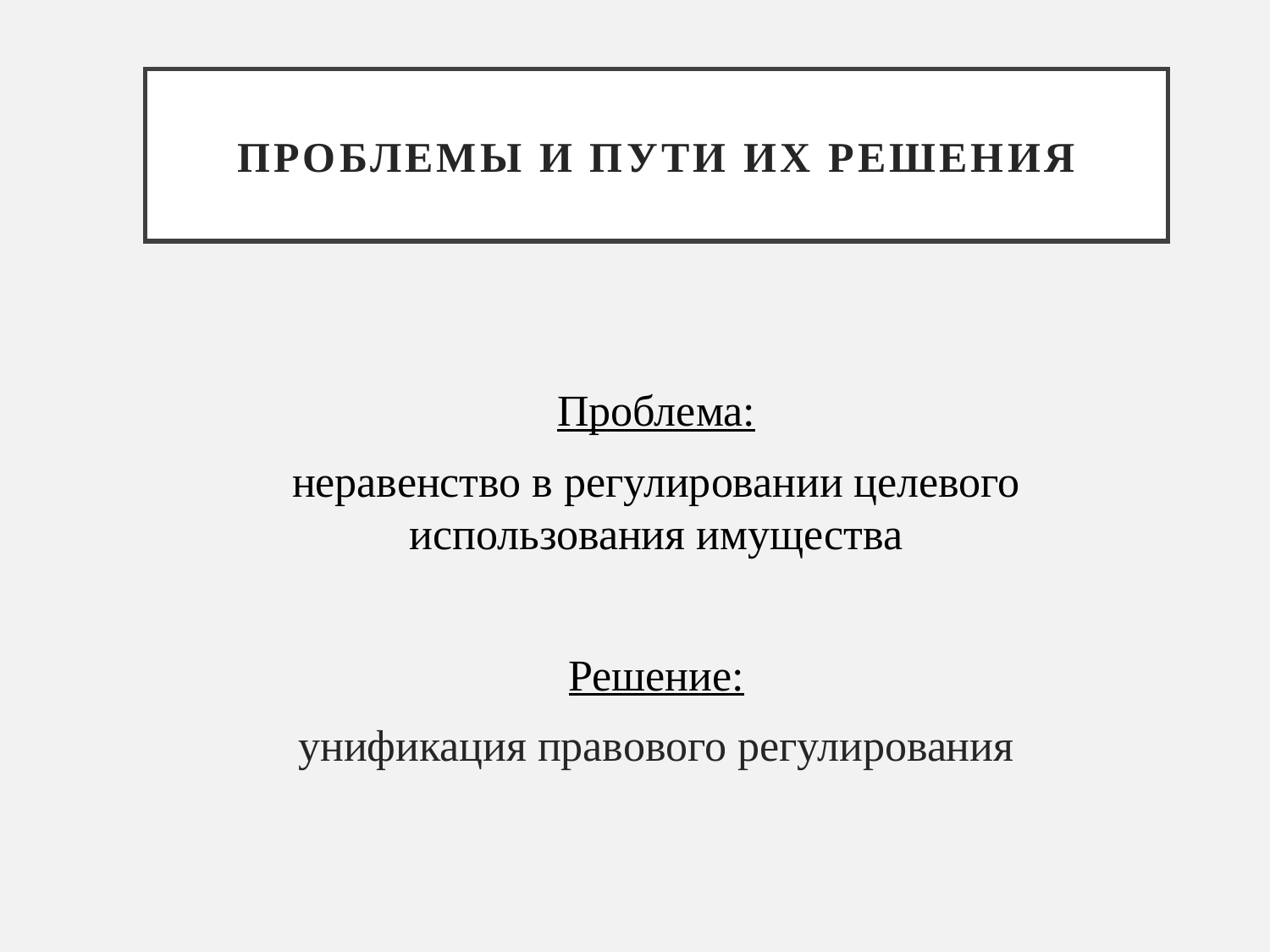

# Проблемы и пути их решения
Проблема:
неравенство в регулировании целевого использования имущества

Решение:
унификация правового регулирования